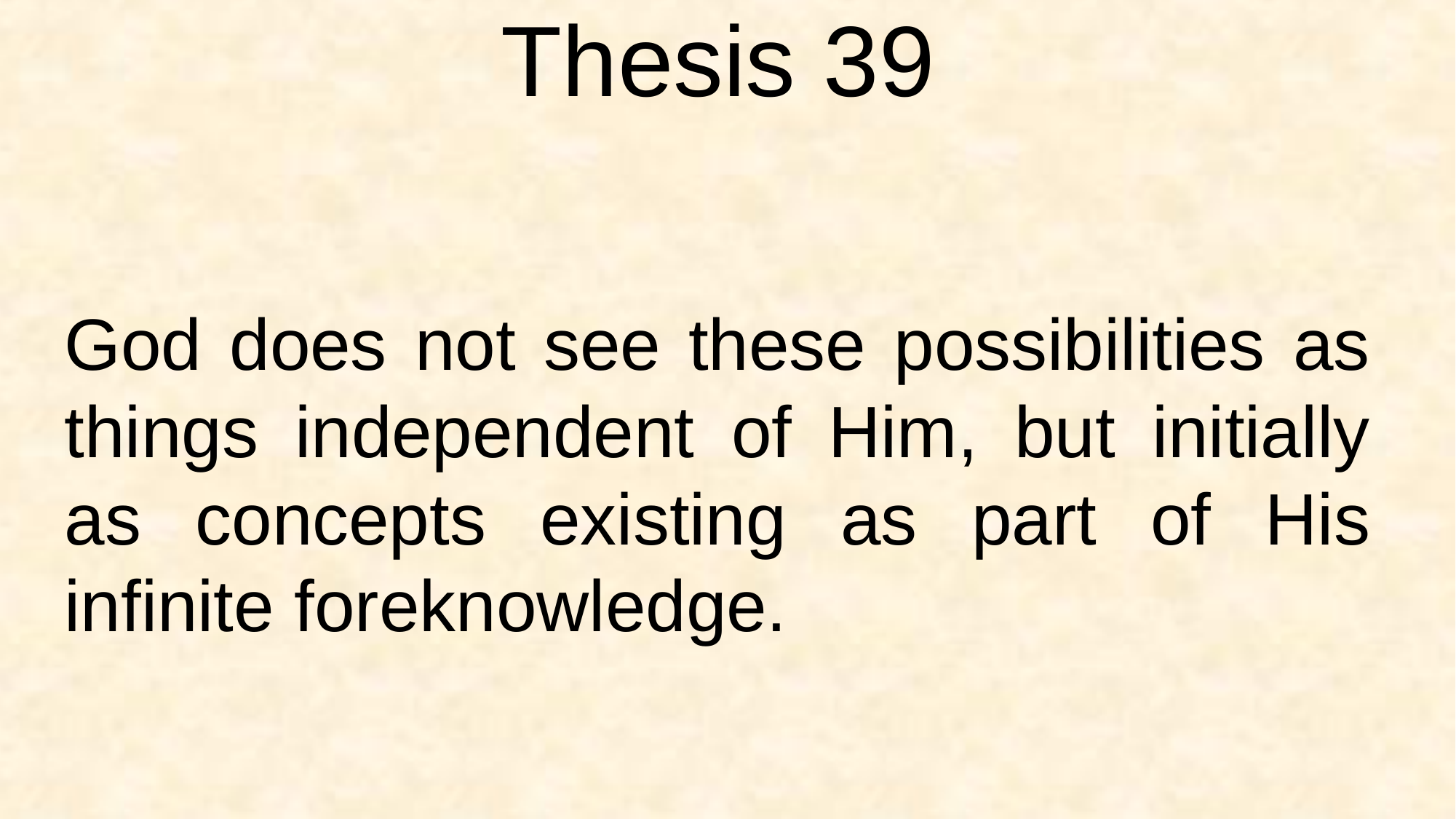

Thesis 39

God does not see these possibilities as things independent of Him, but initially as concepts existing as part of His infinite foreknowledge.